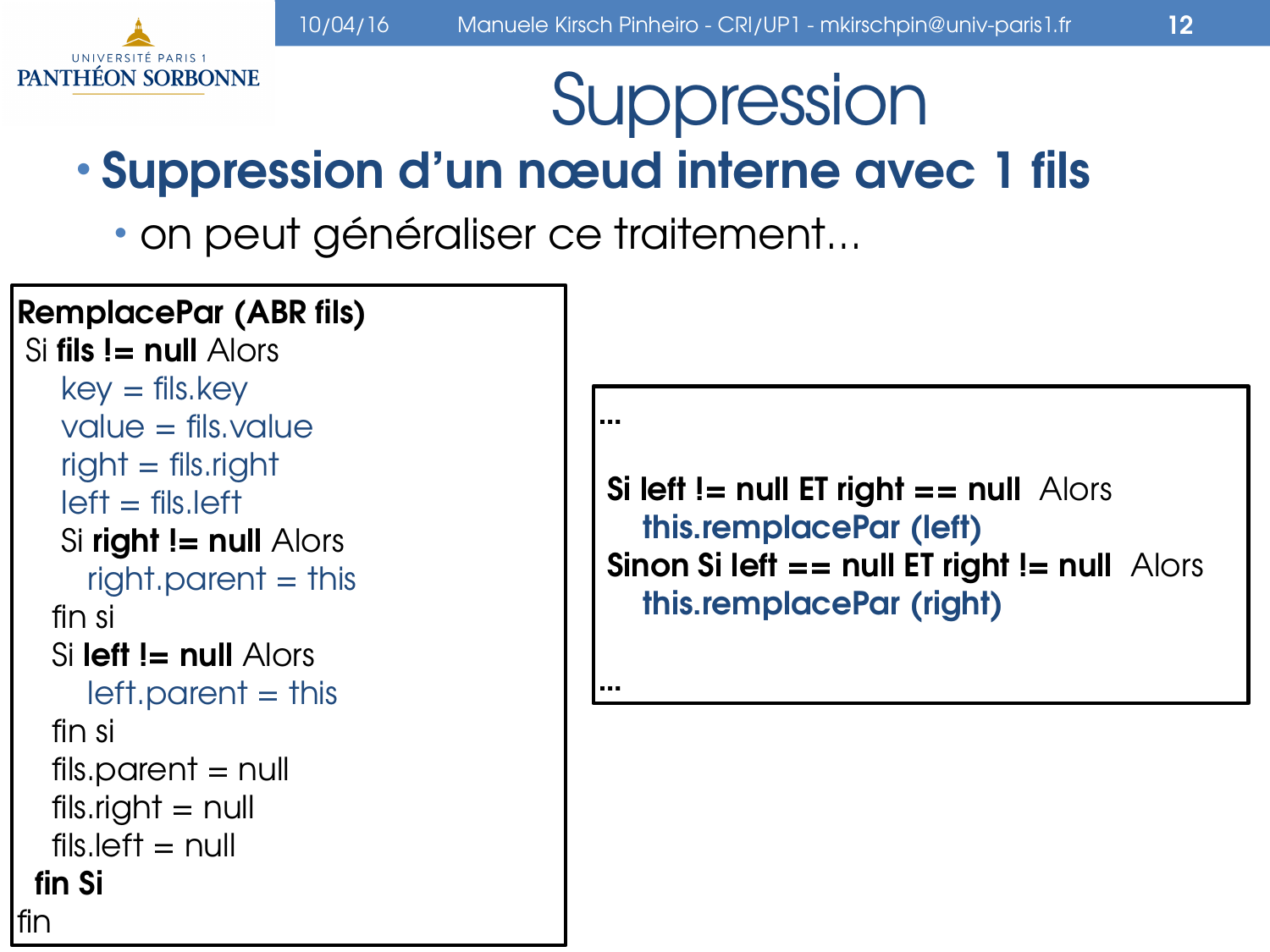

10/04/16
Manuele Kirsch Pinheiro - CRI/UP1 - mkirschpin@univ-paris1.fr
12
# Suppression
Suppression d’un nœud interne avec 1 fils
on peut généraliser ce traitement…
RemplacePar (ABR fils)
 Si fils != null Alors
     key = fils.key
     value = fils.value
     right = fils.right
     left = fils.left
     Si right != null Alors
        right.parent = this
    fin si
    Si left != null Alors
        left.parent = this
    fin si
    fils.parent = null
    fils.right = null
    fils.left = null
  fin Si
fin
…

 Si left != null ET right == null  Alors
     this.remplacePar (left)
 Sinon Si left == null ET right != null  Alors
     this.remplacePar (right)

…